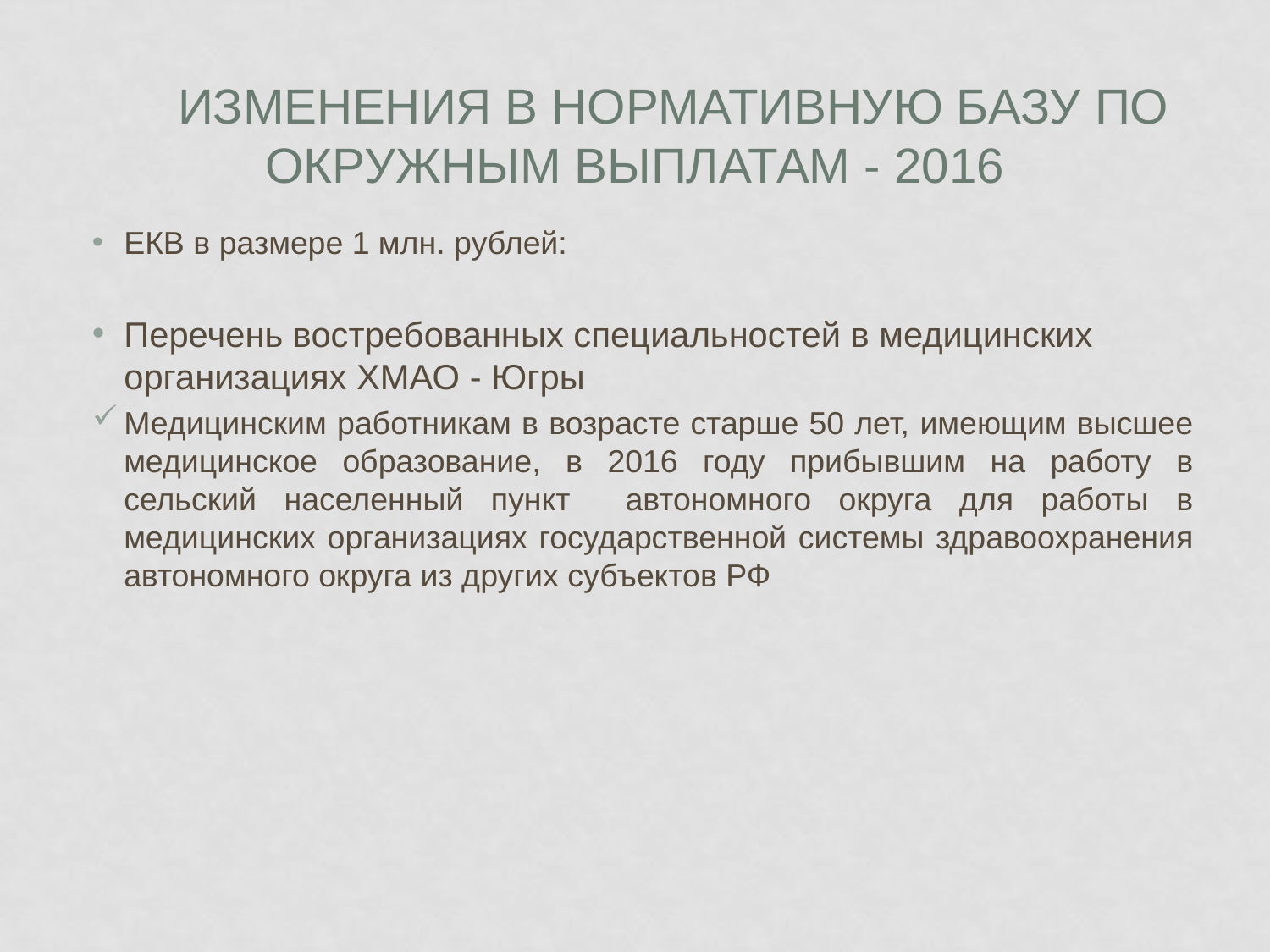

# Изменения в нормативную базу по окружным выплатам - 2016
ЕКВ в размере 1 млн. рублей:

Перечень востребованных специальностей в медицинских организациях ХМАО - Югры
Медицинским работникам в возрасте старше 50 лет, имеющим высшее медицинское образование, в 2016 году прибывшим на работу в сельский населенный пункт  автономного округа для работы в медицинских организациях государственной системы здравоохранения автономного округа из других субъектов РФ